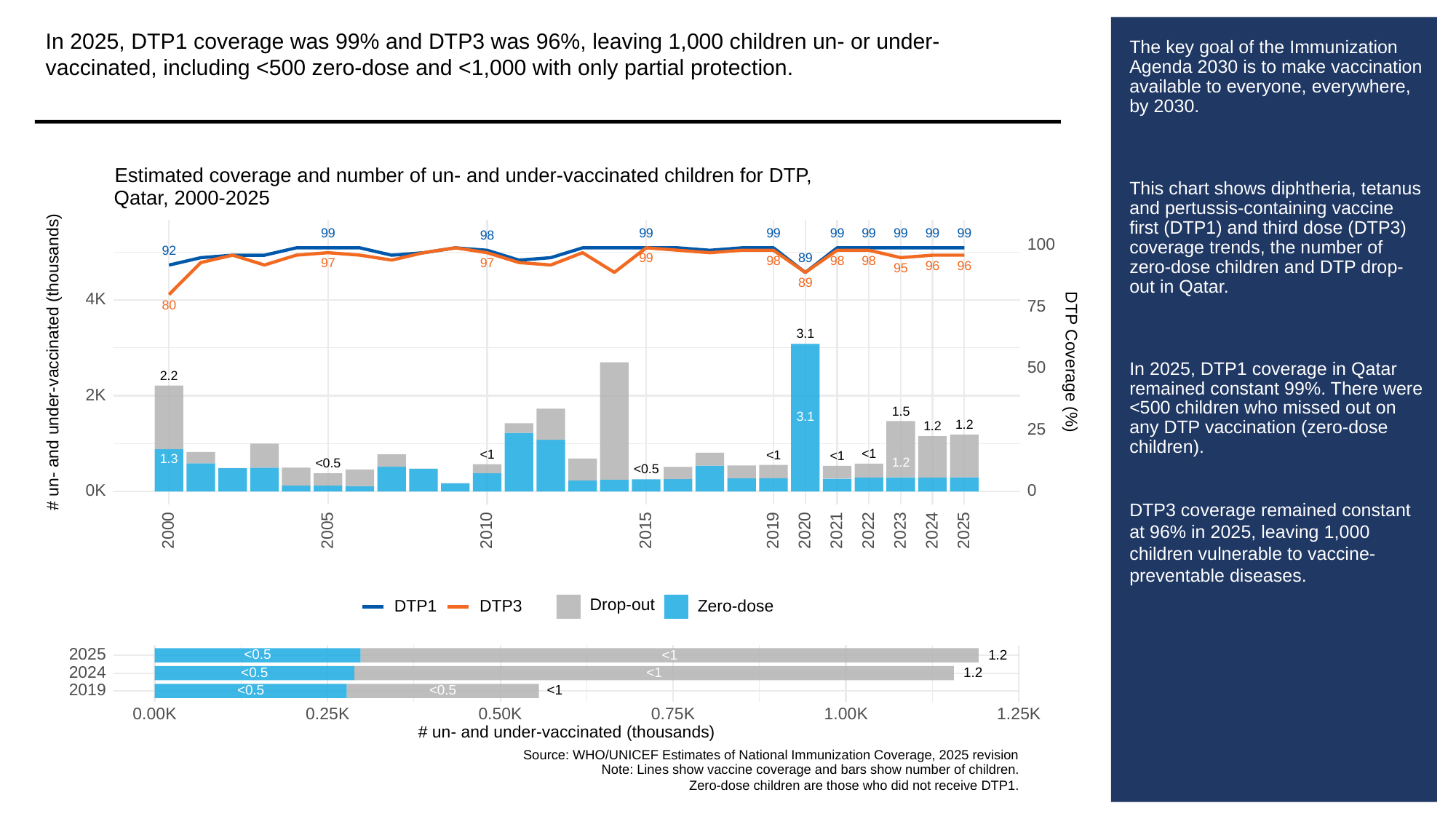

In 2025, DTP1 coverage was 99% and DTP3 was 96%, leaving 1,000 children un- or under-vaccinated, including <500 zero-dose and <1,000 with only partial protection.
# The key goal of the Immunization Agenda 2030 is to make vaccination available to everyone, everywhere, by 2030.

This chart shows diphtheria, tetanus and pertussis-containing vaccine first (DTP1) and third dose (DTP3) coverage trends, the number of zero-dose children and DTP drop-out in Qatar.

In 2025, DTP1 coverage in Qatar remained constant 99%. There were <500 children who missed out on any DTP vaccination (zero-dose children).

DTP3 coverage remained constant at 96% in 2025, leaving 1,000 children vulnerable to vaccine-preventable diseases.

Estimated coverage and number of un- and under-vaccinated children for DTP,
Qatar, 2000-2025

99
99
99
99
99
99
99
99
98
100
92

89
99
98
98
98
97
97
96
96
95
89
4K

75
80
3.1

# un- and under-vaccinated (thousands)
DTP Coverage (%)
50

2.2

2K

1.5

3.1
1.2

1.2

25

<1
<1
<1
<1

1.3

1.2
<0.5

<0.5

0K
0

2023
2000
2005
2010
2015
2019
2020
2021
2022
2024
2025

Drop-out
DTP3
Zero-dose
DTP1

2025
<0.5
<1
1.2

2024
<0.5
<1
1.2

2019
<0.5
<0.5
<1

0.00K
0.25K
0.50K
0.75K
1.00K
1.25K
# un- and under-vaccinated (thousands)
Source: WHO/UNICEF Estimates of National Immunization Coverage, 2025 revision
Note: Lines show vaccine coverage and bars show number of children.
Zero-dose children are those who did not receive DTP1.